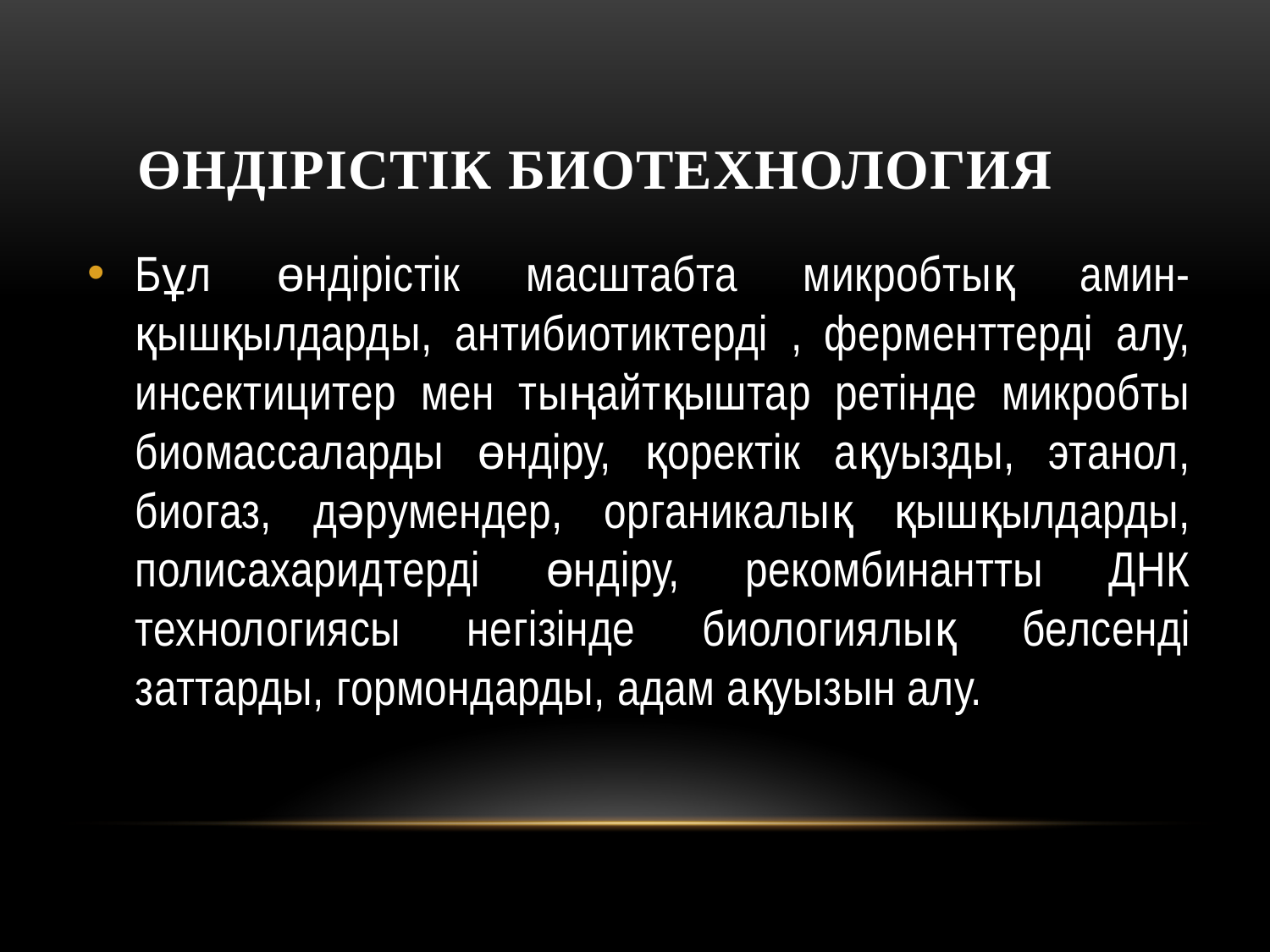

# Өндірістік биотехнология
Бұл өндірістік масштабта микробтық амин-қышқылдарды, антибиотиктерді , ферменттерді алу, инсектицитер мен тыңайтқыштар ретінде микробты биомассаларды өндіру, қоректік ақуызды, этанол, биогаз, дәрумендер, органикалық қышқылдарды, полисахаридтерді өндіру, рекомбинантты ДНК технологиясы негізінде биологиялық белсенді заттарды, гормондарды, адам ақуызын алу.